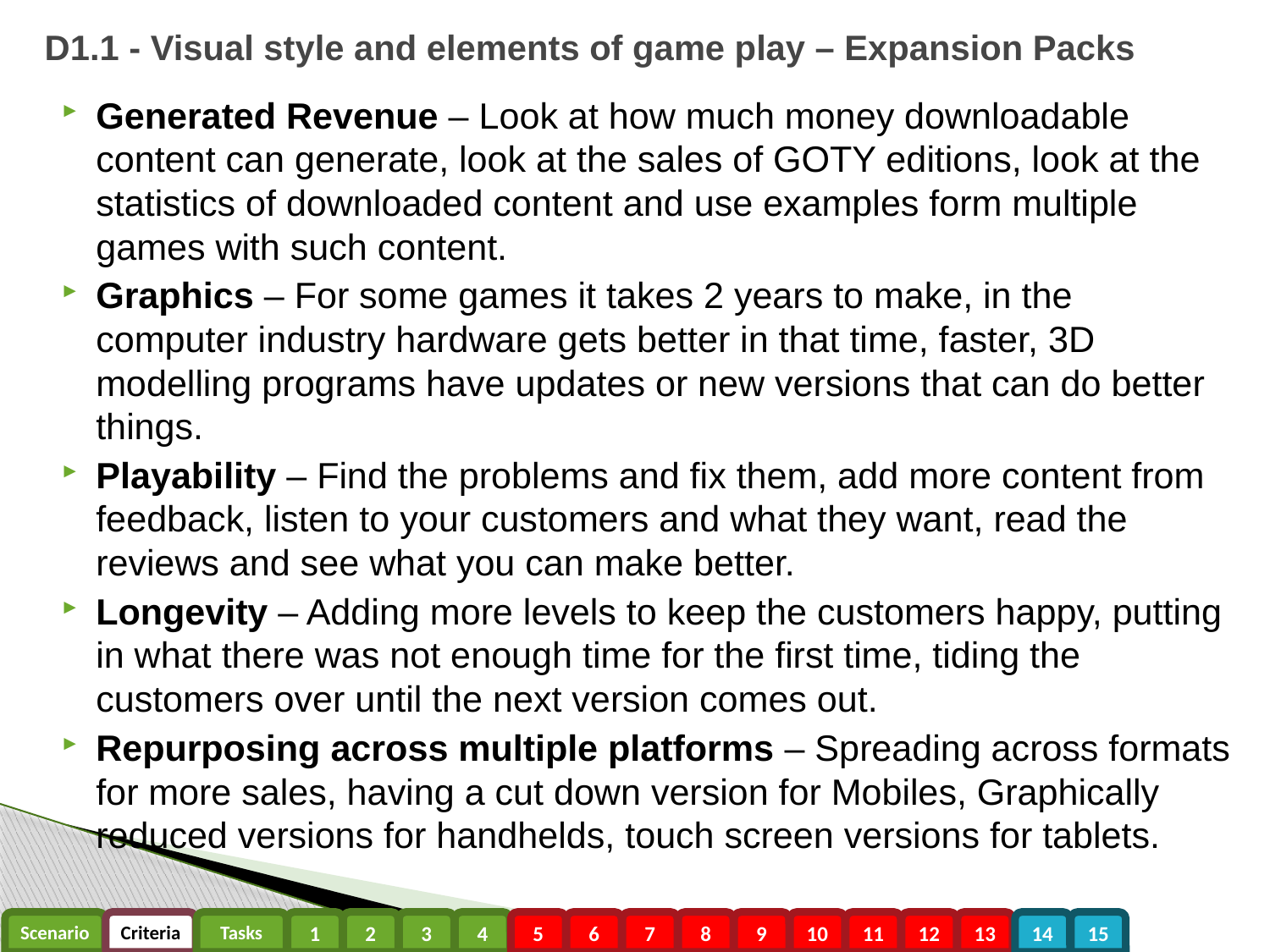

# D1.1 - Visual style and elements of game play – Expansion Packs
Generated Revenue – Look at how much money downloadable content can generate, look at the sales of GOTY editions, look at the statistics of downloaded content and use examples form multiple games with such content.
Graphics – For some games it takes 2 years to make, in the computer industry hardware gets better in that time, faster, 3D modelling programs have updates or new versions that can do better things.
Playability – Find the problems and fix them, add more content from feedback, listen to your customers and what they want, read the reviews and see what you can make better.
Longevity – Adding more levels to keep the customers happy, putting in what there was not enough time for the first time, tiding the customers over until the next version comes out.
Repurposing across multiple platforms – Spreading across formats for more sales, having a cut down version for Mobiles, Graphically reduced versions for handhelds, touch screen versions for tablets.